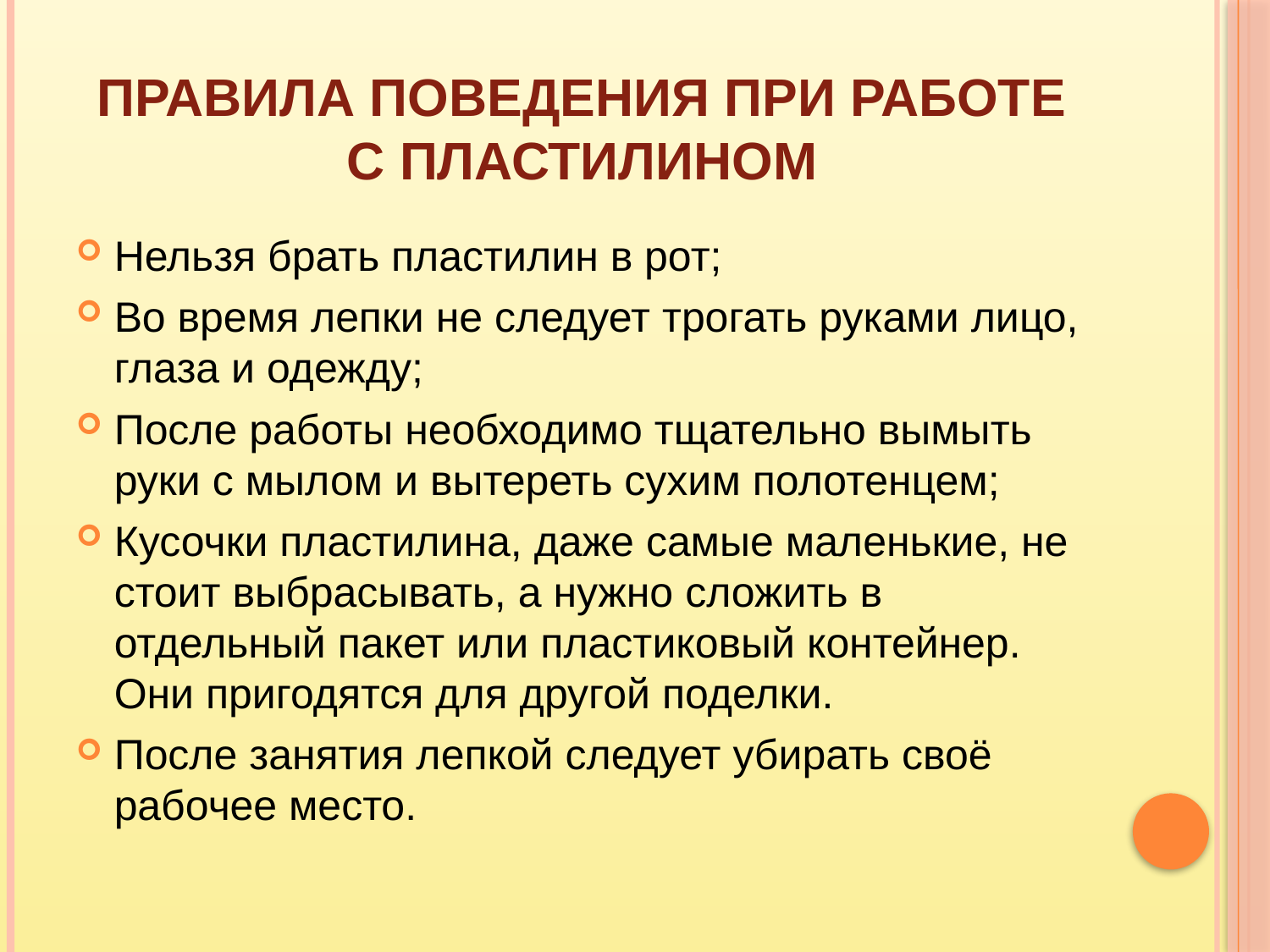

# Правила поведения при работе с пластилином
Нельзя брать пластилин в рот;
Во время лепки не следует трогать руками лицо, глаза и одежду;
После работы необходимо тщательно вымыть руки с мылом и вытереть сухим полотенцем;
Кусочки пластилина, даже самые маленькие, не стоит выбрасывать, а нужно сложить в отдельный пакет или пластиковый контейнер. Они пригодятся для другой поделки.
После занятия лепкой следует убирать своё рабочее место.